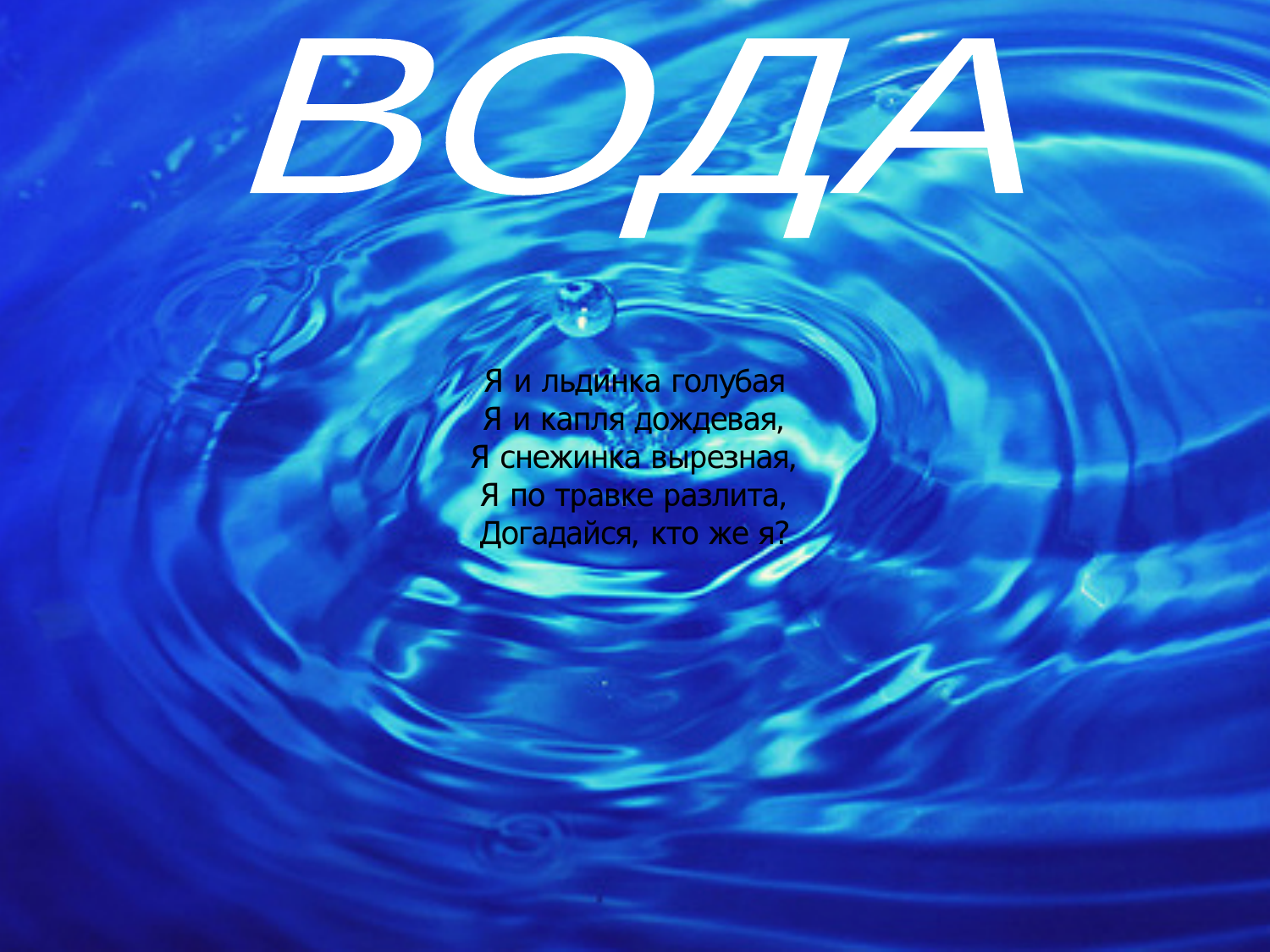

ВОДА
Я и льдинка голубая
Я и капля дождевая,
Я снежинка вырезная,
Я по травке разлита,
Догадайся, кто же я?